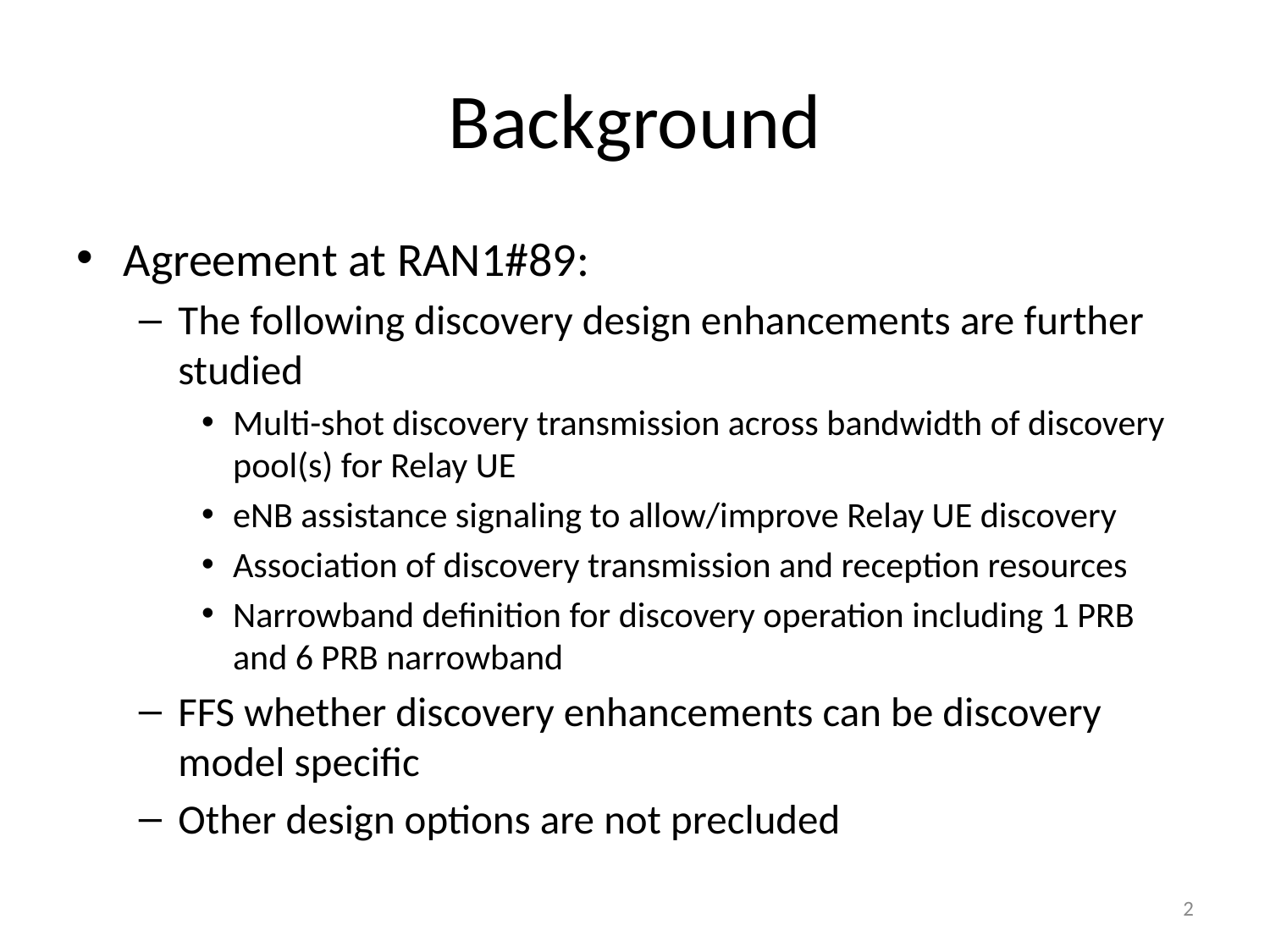

# Background
Agreement at RAN1#89:
The following discovery design enhancements are further studied
Multi-shot discovery transmission across bandwidth of discovery pool(s) for Relay UE
eNB assistance signaling to allow/improve Relay UE discovery
Association of discovery transmission and reception resources
Narrowband definition for discovery operation including 1 PRB and 6 PRB narrowband
FFS whether discovery enhancements can be discovery model specific
Other design options are not precluded
2